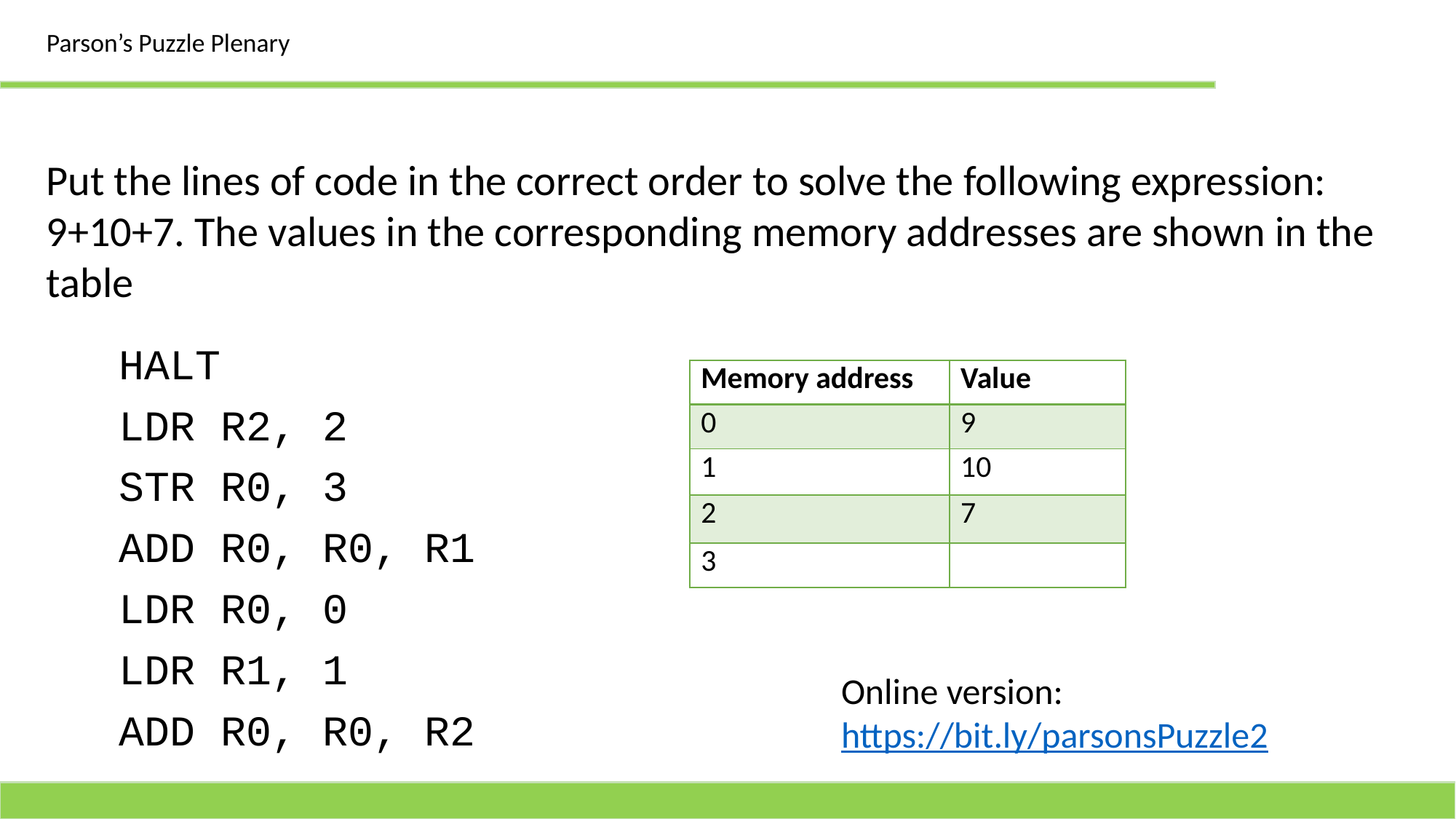

# Parson’s Puzzle Plenary
Put the lines of code in the correct order to solve the following expression: 9+10+7. The values in the corresponding memory addresses are shown in the table
HALT
LDR R2, 2
STR R0, 3
ADD R0, R0, R1
LDR R0, 0
LDR R1, 1
ADD R0, R0, R2
| Memory address | Value |
| --- | --- |
| 0 | 9 |
| 1 | 10 |
| 2 | 7 |
| 3 |  |
Online version:
https://bit.ly/parsonsPuzzle2